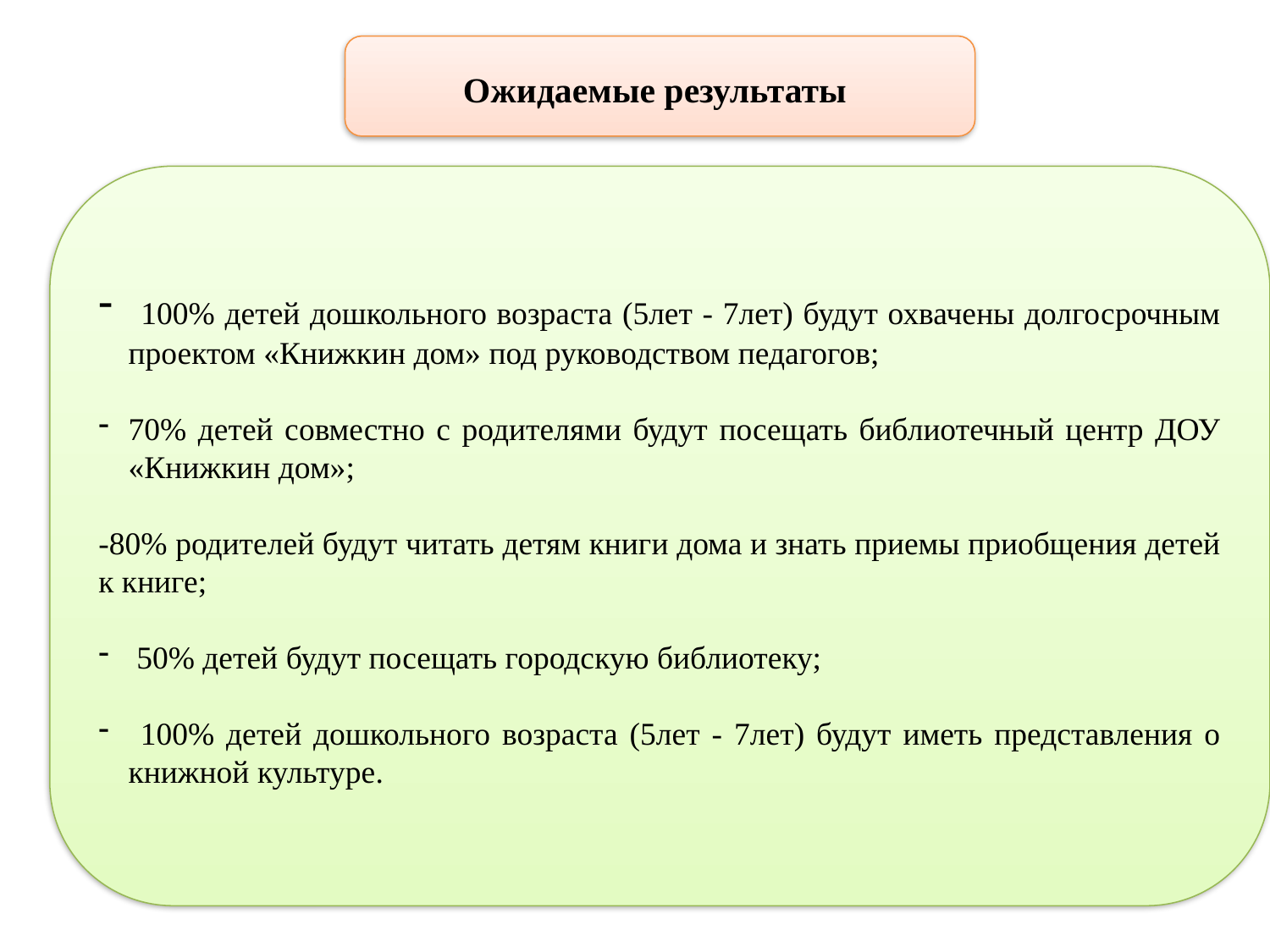

Ожидаемые результаты
 100% детей дошкольного возраста (5лет - 7лет) будут охвачены долгосрочным проектом «Книжкин дом» под руководством педагогов;

70% детей совместно с родителями будут посещать библиотечный центр ДОУ «Книжкин дом»;

-80% родителей будут читать детям книги дома и знать приемы приобщения детей к книге;

 50% детей будут посещать городскую библиотеку;

 100% детей дошкольного возраста (5лет - 7лет) будут иметь представления о книжной культуре.